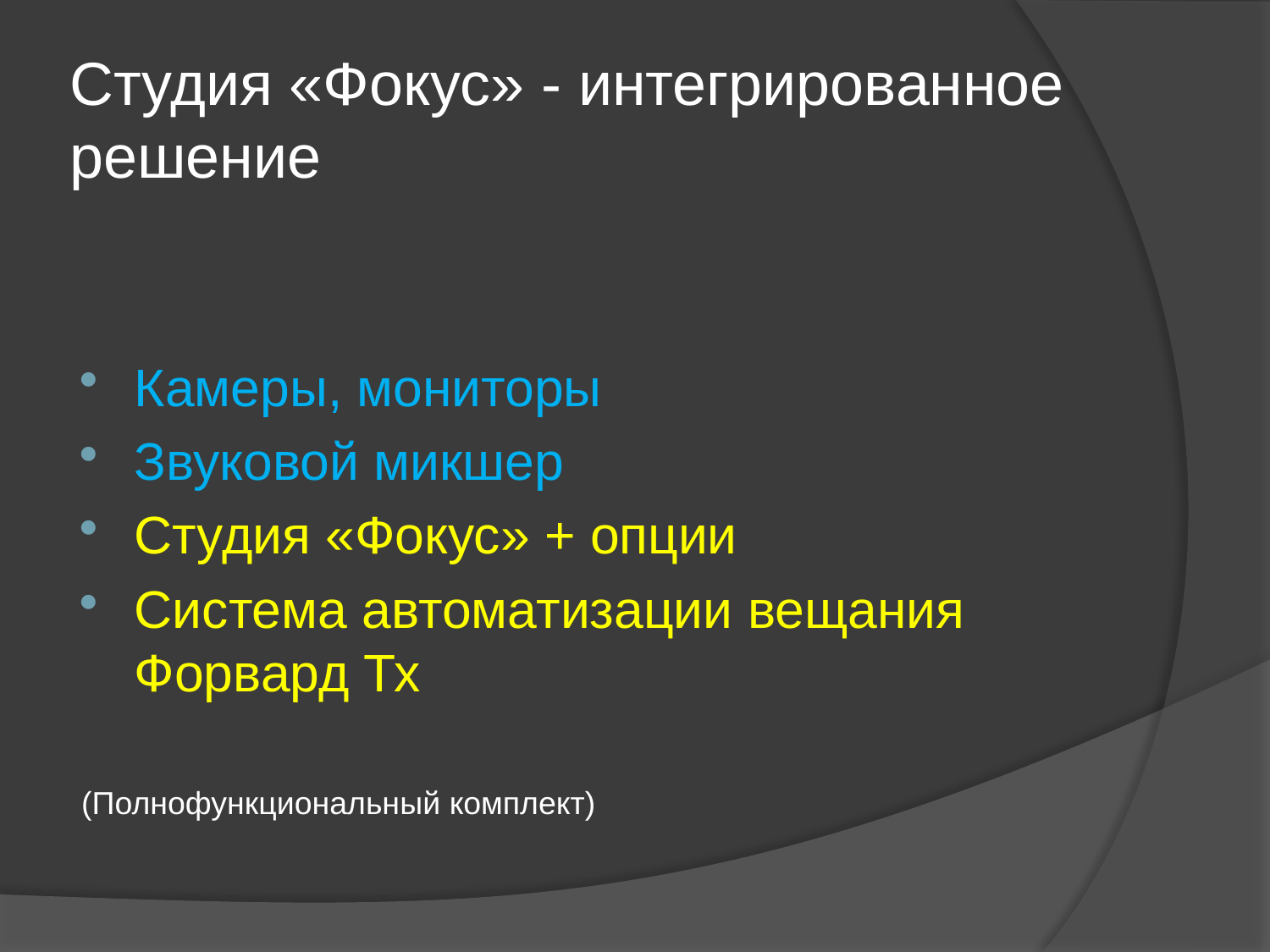

# Студия «Фокус» - интегрированное решение
Камеры, мониторы
Звуковой микшер
Студия «Фокус» + опции
Система автоматизации вещания Форвард Тх

(Полнофункциональный комплект)